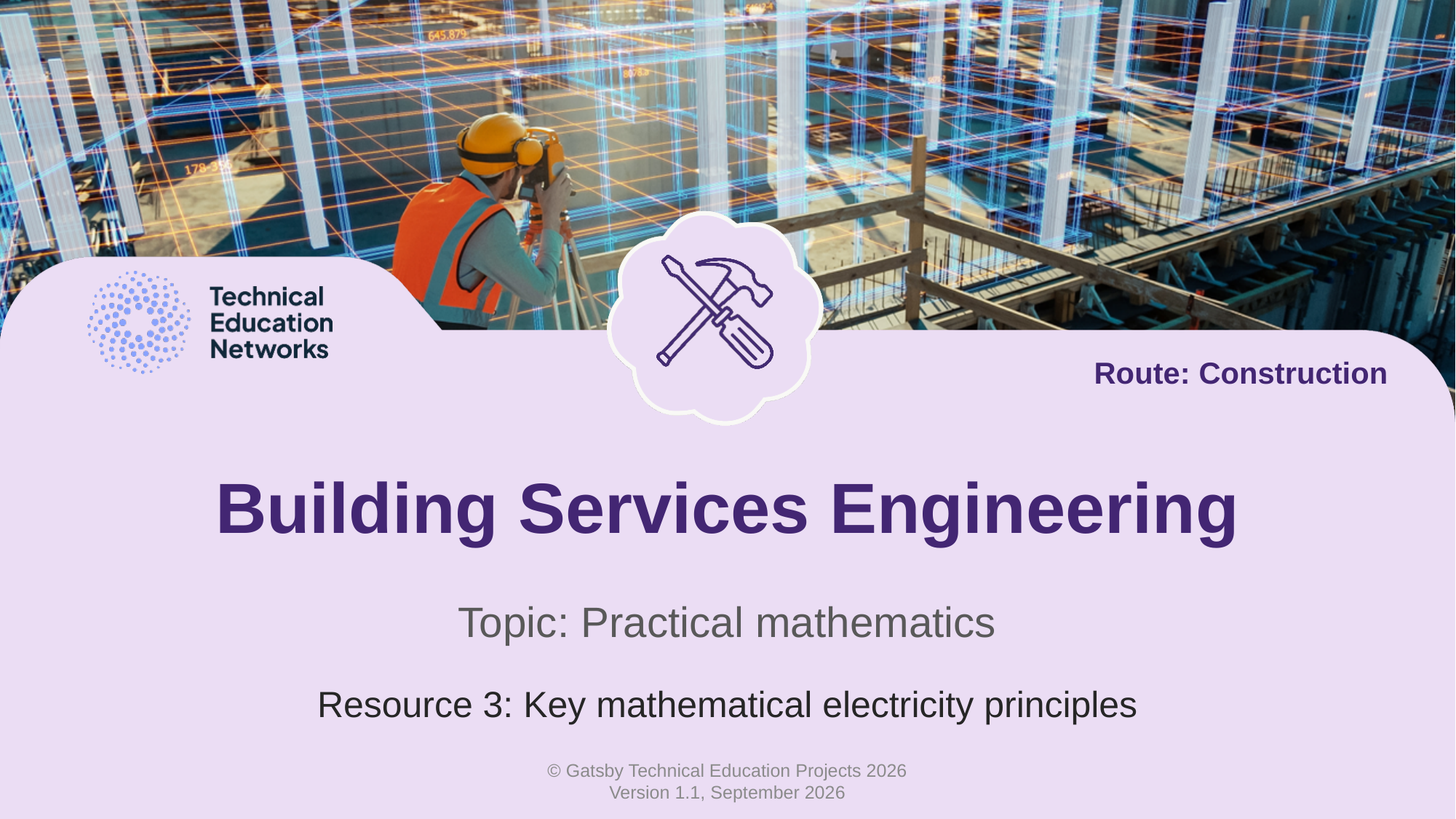

Route: Construction
# Building Services Engineering
Topic: Practical mathematics
Resource 3: Key mathematical electricity principles